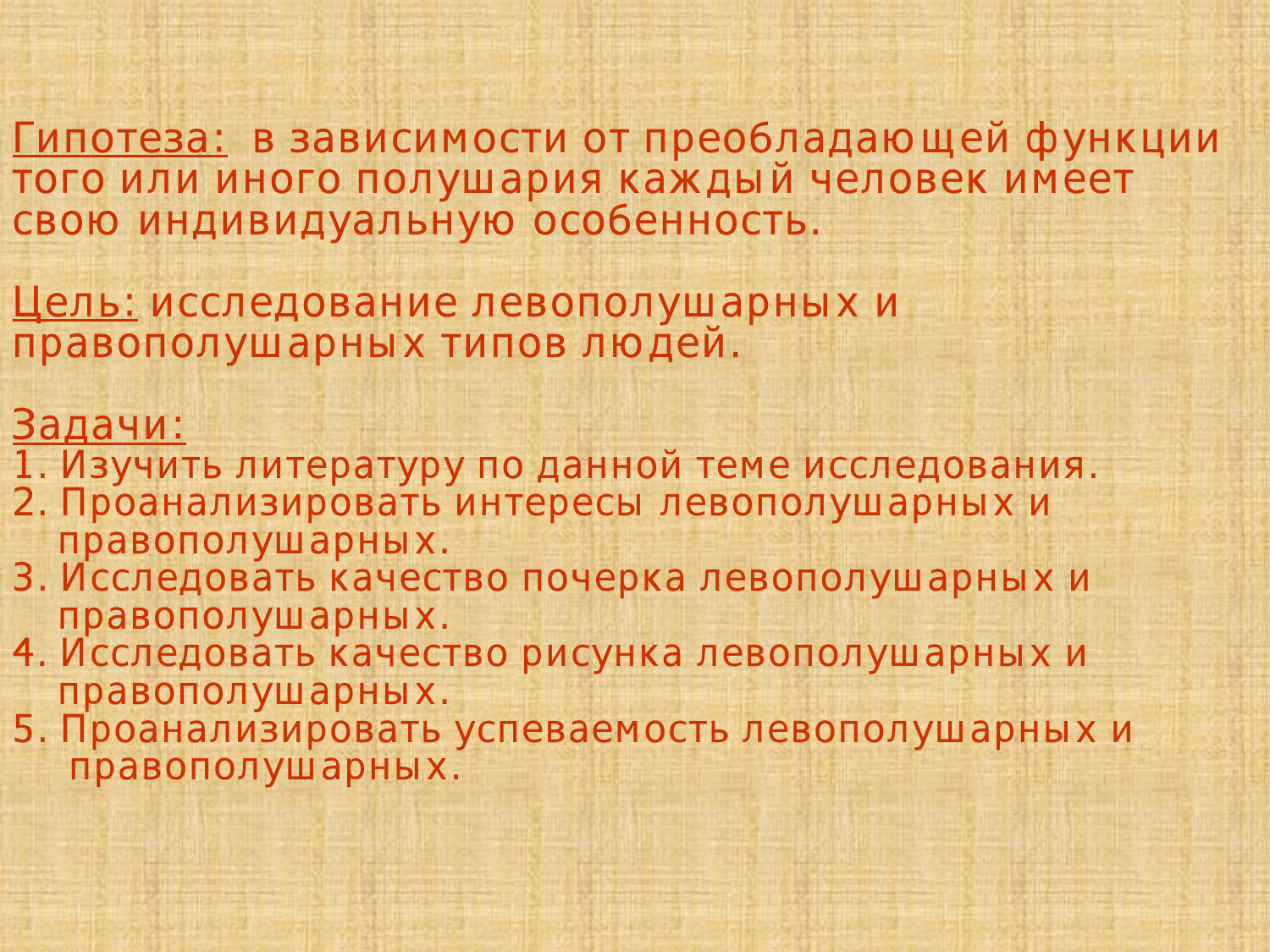

# Гипотеза:  в зависимости от преобладающей функции того или иного полушария каждый человек имеет свою индивидуальную особенность. Цель: исследование левополушарных и правополушарных типов людей. Задачи: 1. Изучить литературу по данной теме исследования. 2. Проанализировать интересы левополушарных и правополушарных. 3. Исследовать качество почерка левополушарных и правополушарных. 4. Исследовать качество рисунка левополушарных и правополушарных. 5. Проанализировать успеваемость левополушарных и правополушарных.